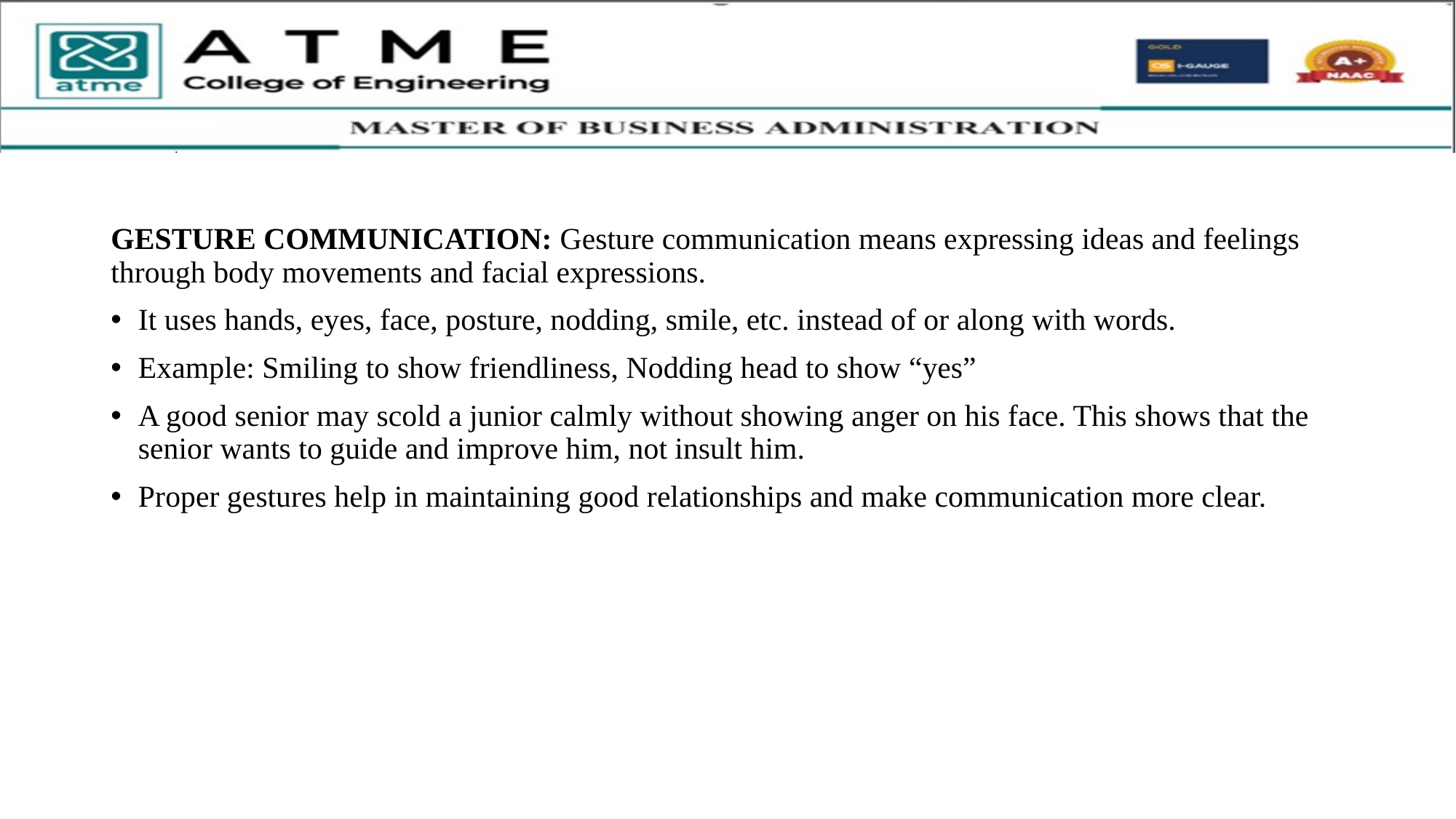

GESTURE COMMUNICATION: Gesture communication means expressing ideas and feelings through body movements and facial expressions.
It uses hands, eyes, face, posture, nodding, smile, etc. instead of or along with words.
Example: Smiling to show friendliness, Nodding head to show “yes”
A good senior may scold a junior calmly without showing anger on his face. This shows that the senior wants to guide and improve him, not insult him.
Proper gestures help in maintaining good relationships and make communication more clear.